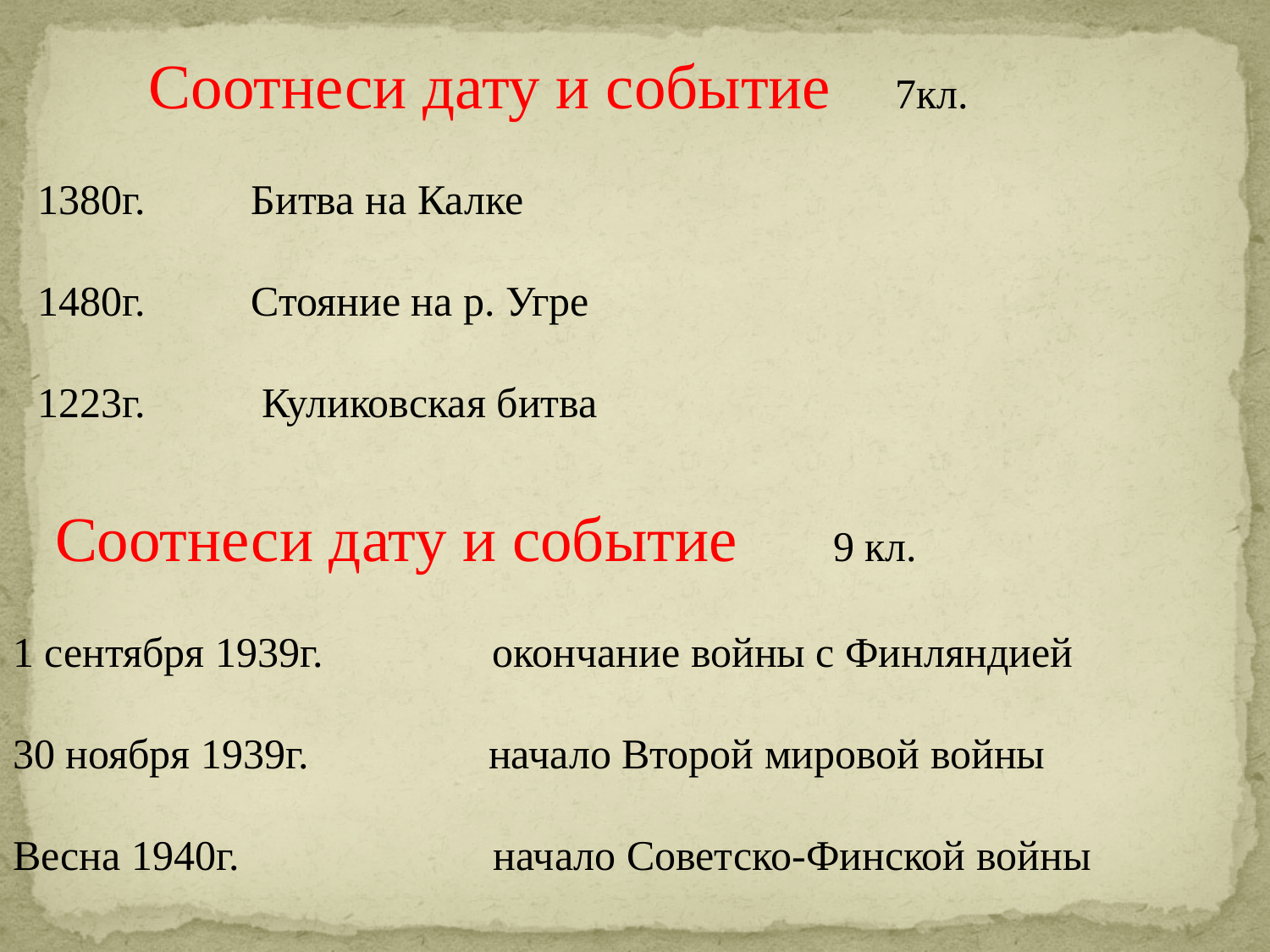

Соотнеси дату и событие    7кл.

1380г.          Битва на Калке

1480г.          Стояние на р. Угре

1223г.           Куликовская битва

    Соотнеси дату и событие      9 кл.

1 сентября 1939г.                окончание войны с Финляндией

30 ноября 1939г.                 начало Второй мировой войны

Весна 1940г.                        начало Советско-Финской войны